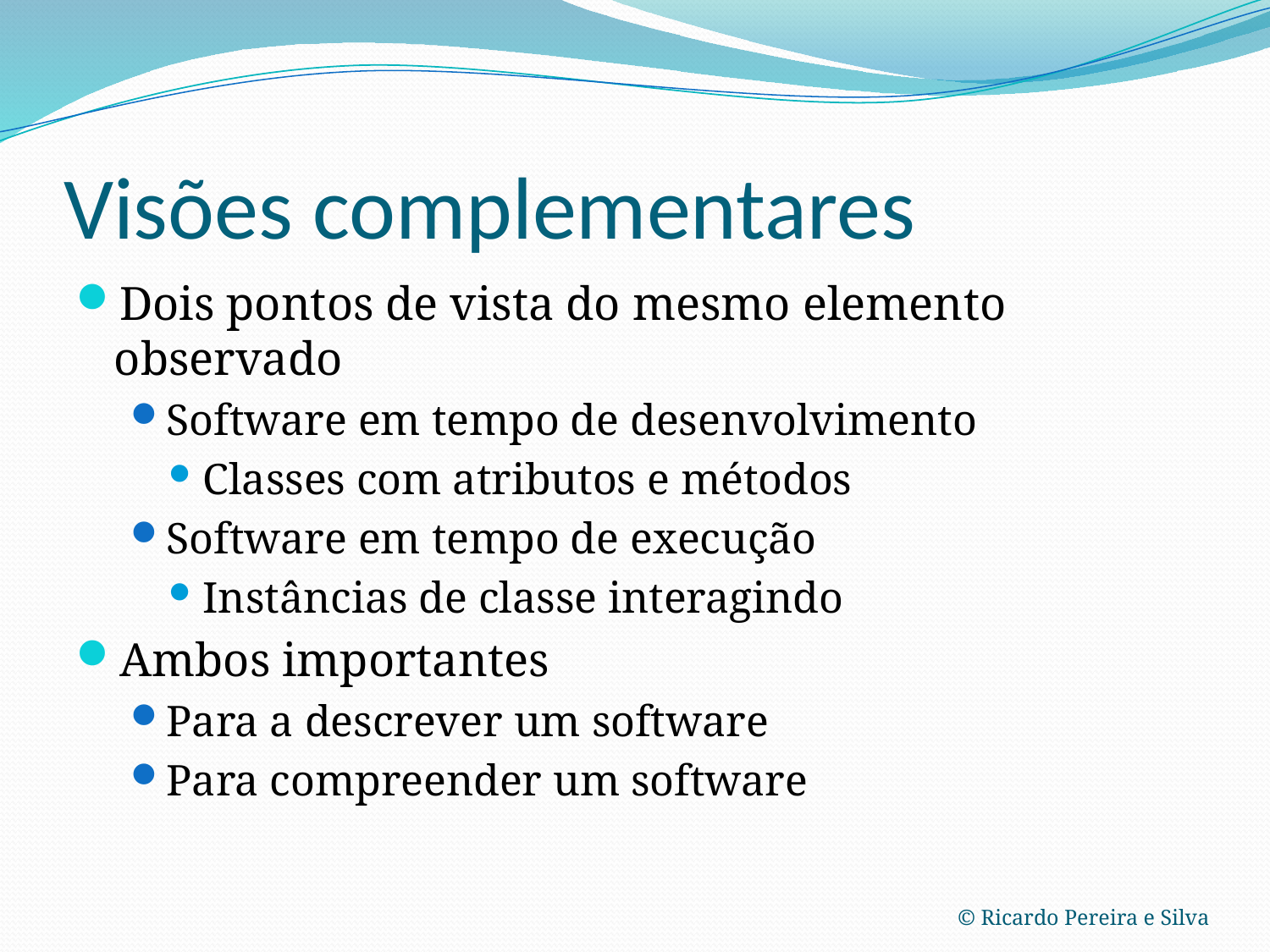

# Visões complementares
Dois pontos de vista do mesmo elemento observado
Software em tempo de desenvolvimento
Classes com atributos e métodos
Software em tempo de execução
Instâncias de classe interagindo
Ambos importantes
Para a descrever um software
Para compreender um software
© Ricardo Pereira e Silva